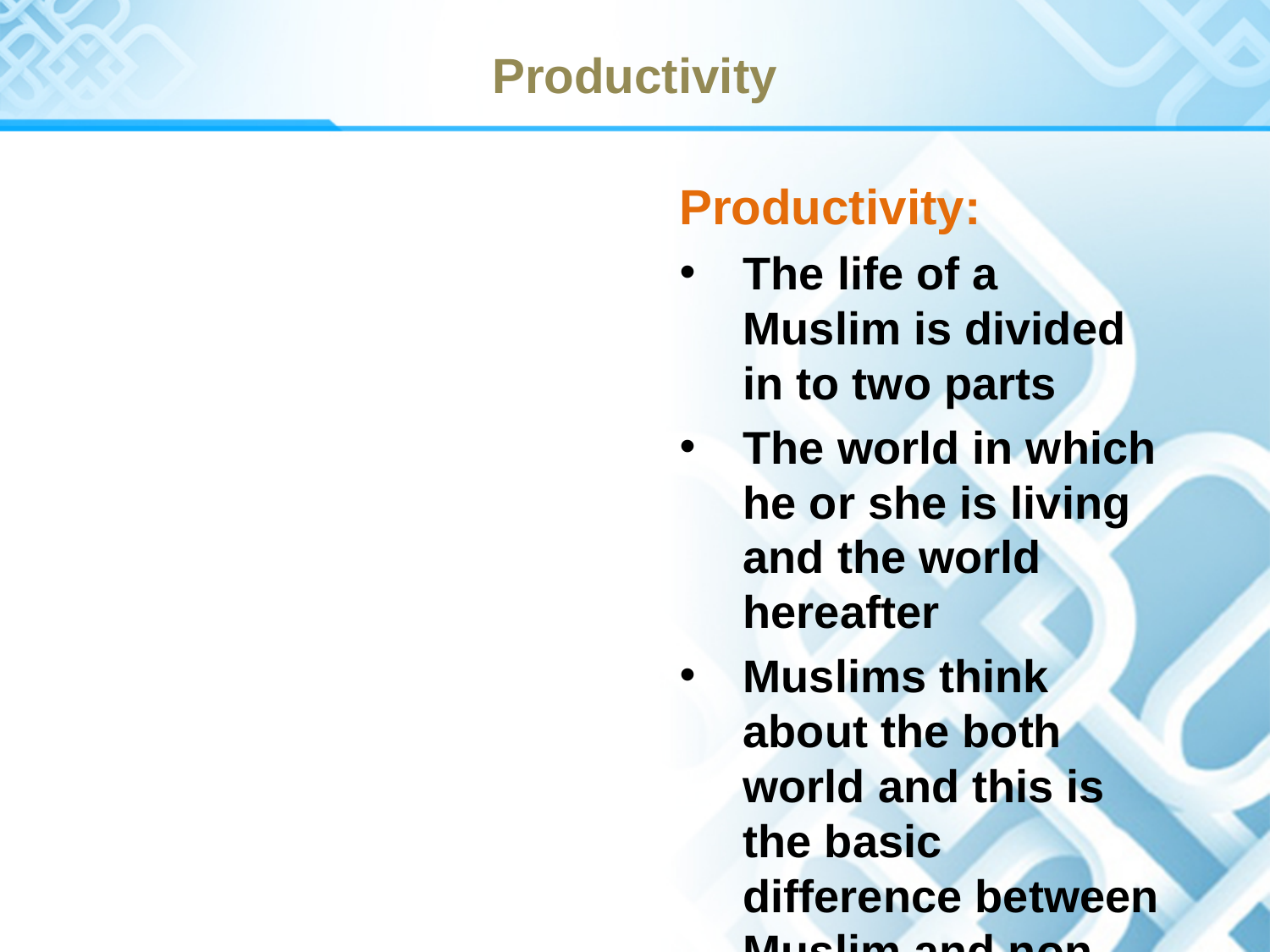

Productivity
Productivity:
The life of a Muslim is divided in to two parts
The world in which he or she is living and the world hereafter
Muslims think about the both world and this is the basic difference between Muslim and non Muslim